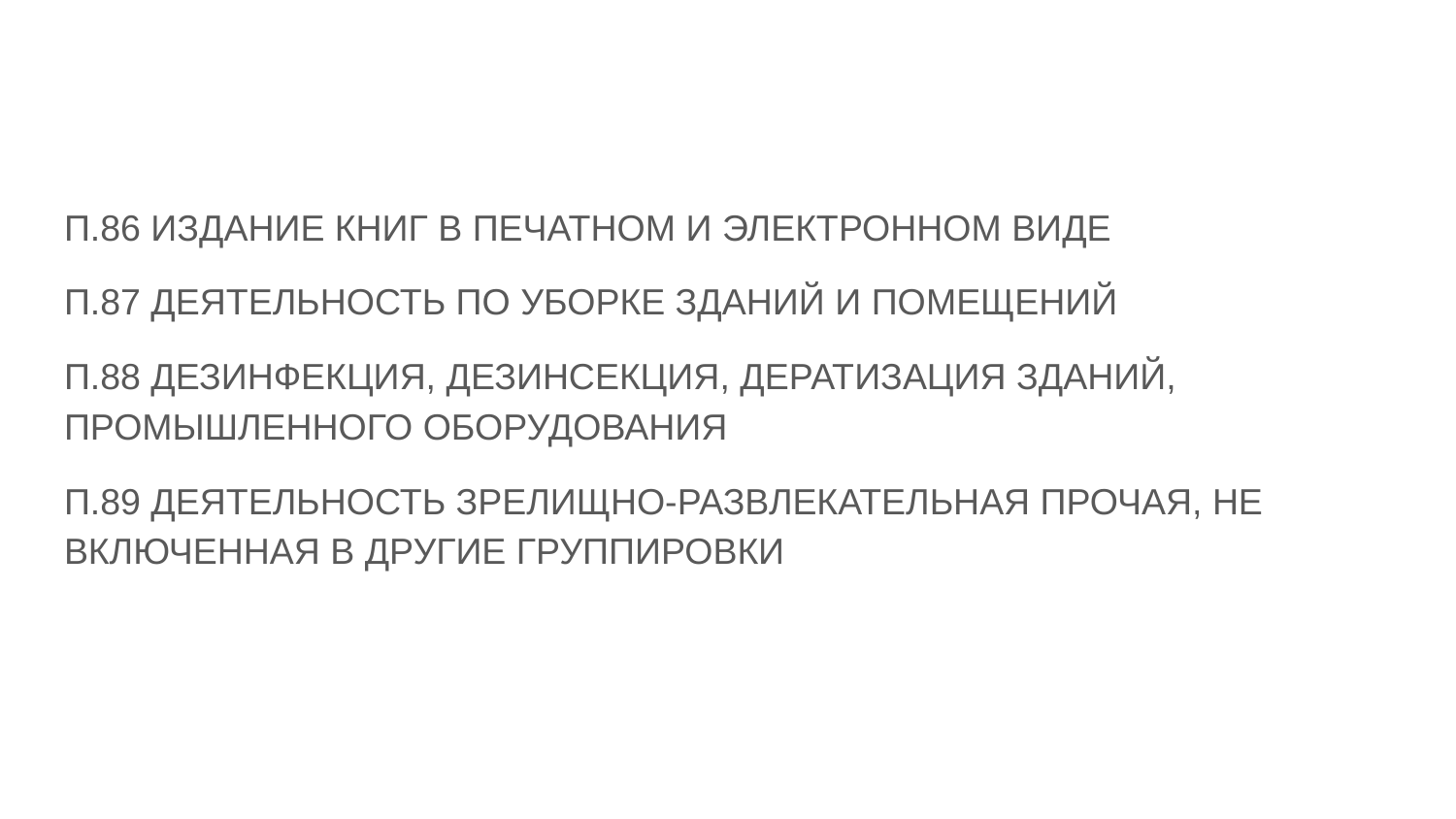

#
П.86 ИЗДАНИЕ КНИГ В ПЕЧАТНОМ И ЭЛЕКТРОННОМ ВИДЕ
П.87 ДЕЯТЕЛЬНОСТЬ ПО УБОРКЕ ЗДАНИЙ И ПОМЕЩЕНИЙ
П.88 ДЕЗИНФЕКЦИЯ, ДЕЗИНСЕКЦИЯ, ДЕРАТИЗАЦИЯ ЗДАНИЙ, ПРОМЫШЛЕННОГО ОБОРУДОВАНИЯ
П.89 ДЕЯТЕЛЬНОСТЬ ЗРЕЛИЩНО-РАЗВЛЕКАТЕЛЬНАЯ ПРОЧАЯ, НЕ ВКЛЮЧЕННАЯ В ДРУГИЕ ГРУППИРОВКИ